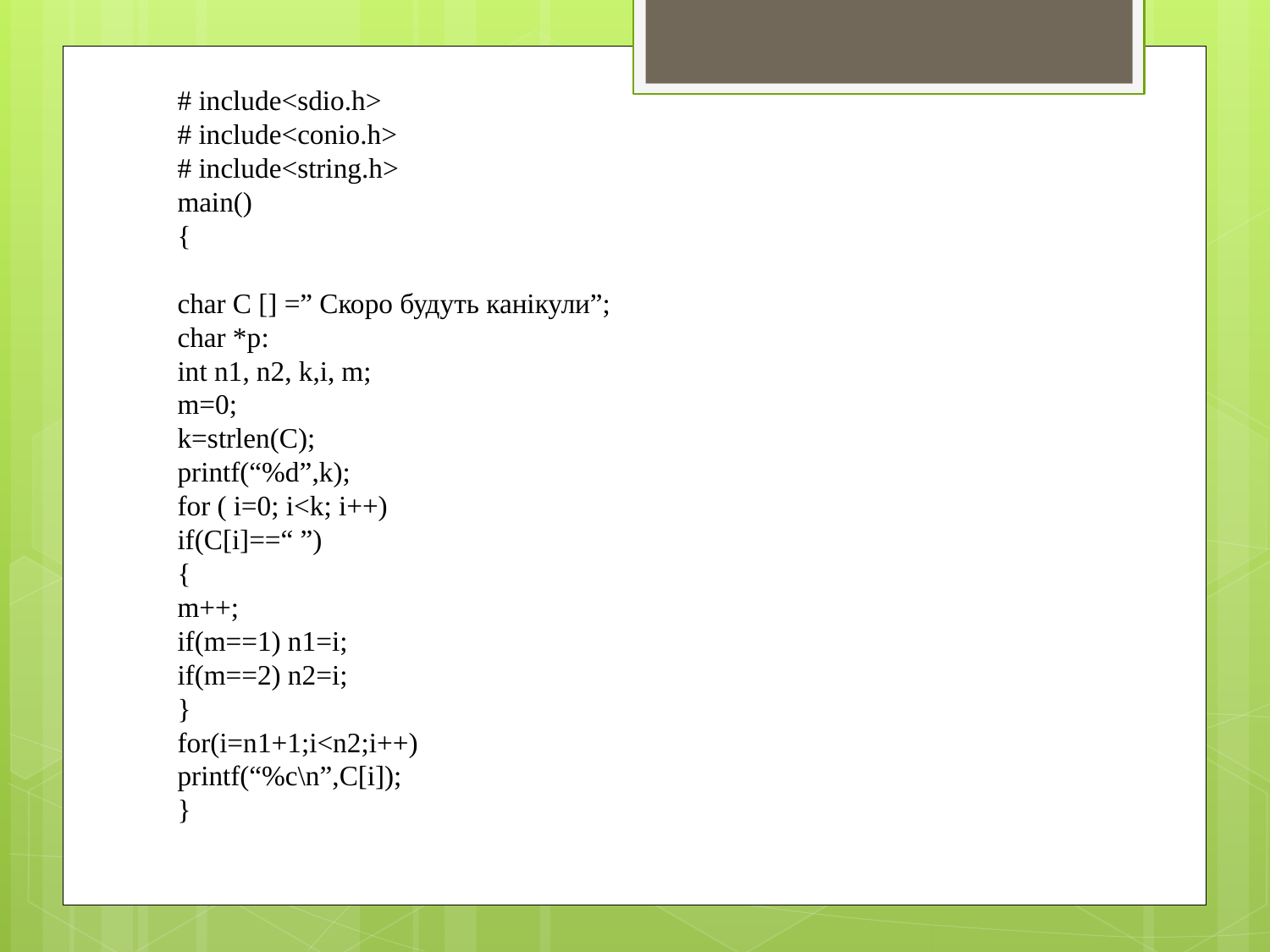

# include<sdio.h> # include<conio.h> # include<string.h> main() { char C [] =” Скоро будуть канікули”; char *p: int n1, n2, k,i, m; m=0; k=strlen(C); printf(“%d”,k); for ( i=0; i<k; i++) if(C[i]==“ ”) { m++; if(m==1) n1=i; if(m==2) n2=i; } for(i=n1+1;i<n2;i++) printf(“%c\n”,C[i]); }